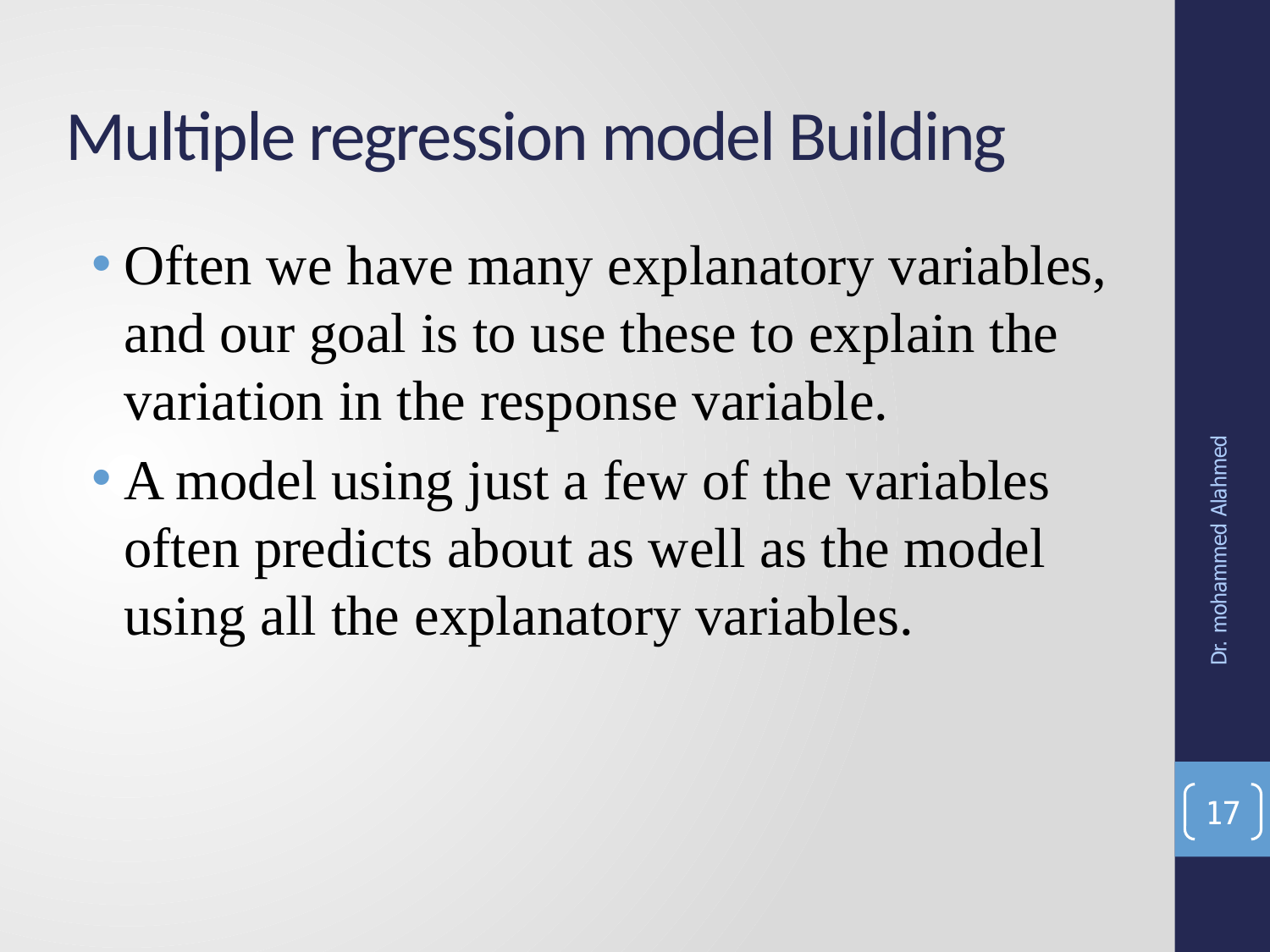

# Multiple regression model Building
Often we have many explanatory variables, and our goal is to use these to explain the variation in the response variable.
A model using just a few of the variables often predicts about as well as the model using all the explanatory variables.

Dr. mohammed Alahmed
17